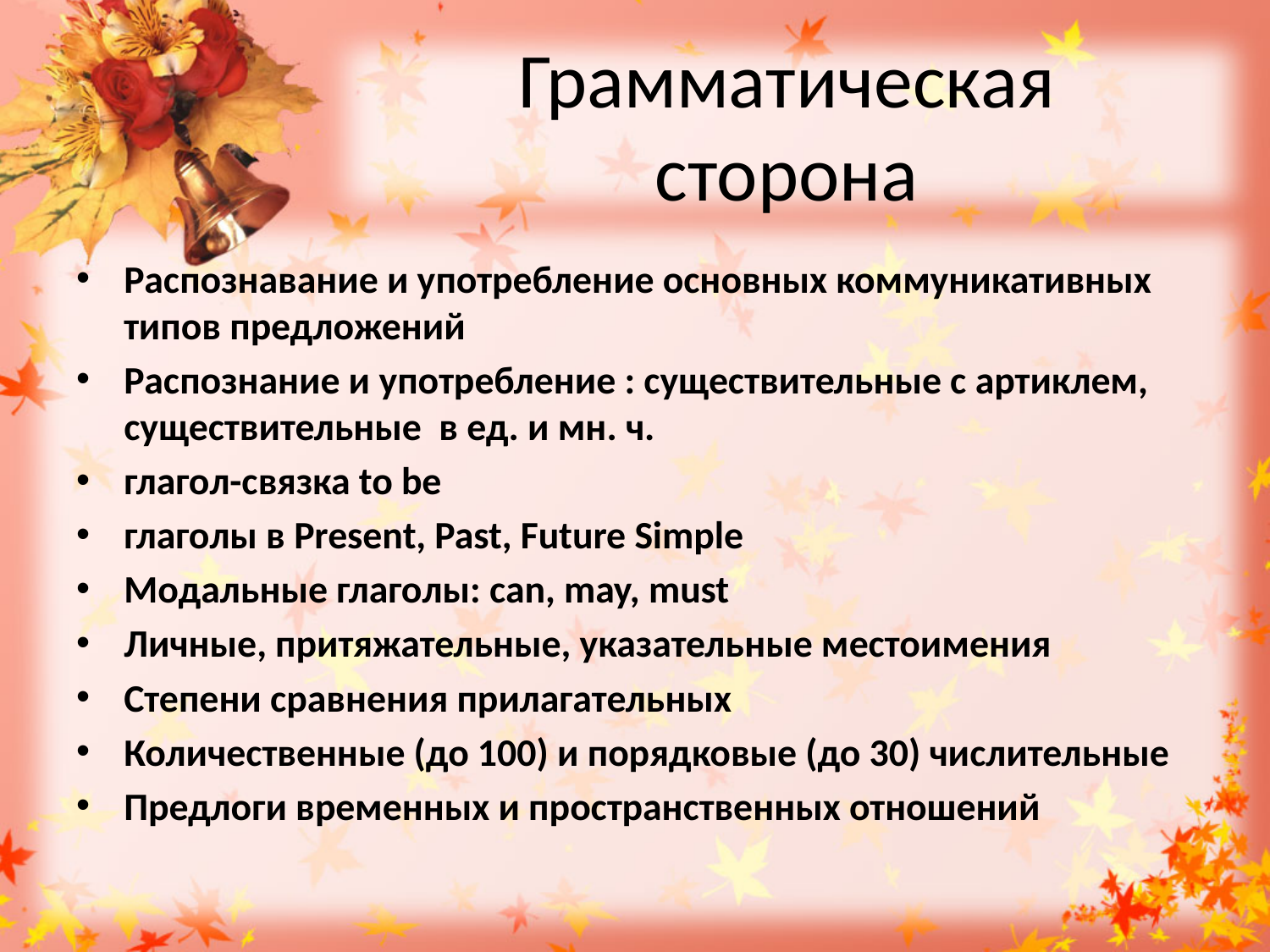

# Грамматическая сторона
Распознавание и употребление основных коммуникативных типов предложений
Распознание и употребление : существительные с артиклем, существительные  в ед. и мн. ч.
глагол-связка to be
глаголы в Present, Past, Future Simple
Модальные глаголы: can, may, must
Личные, притяжательные, указательные местоимения
Степени сравнения прилагательных
Количественные (до 100) и порядковые (до 30) числительные
Предлоги временных и пространственных отношений